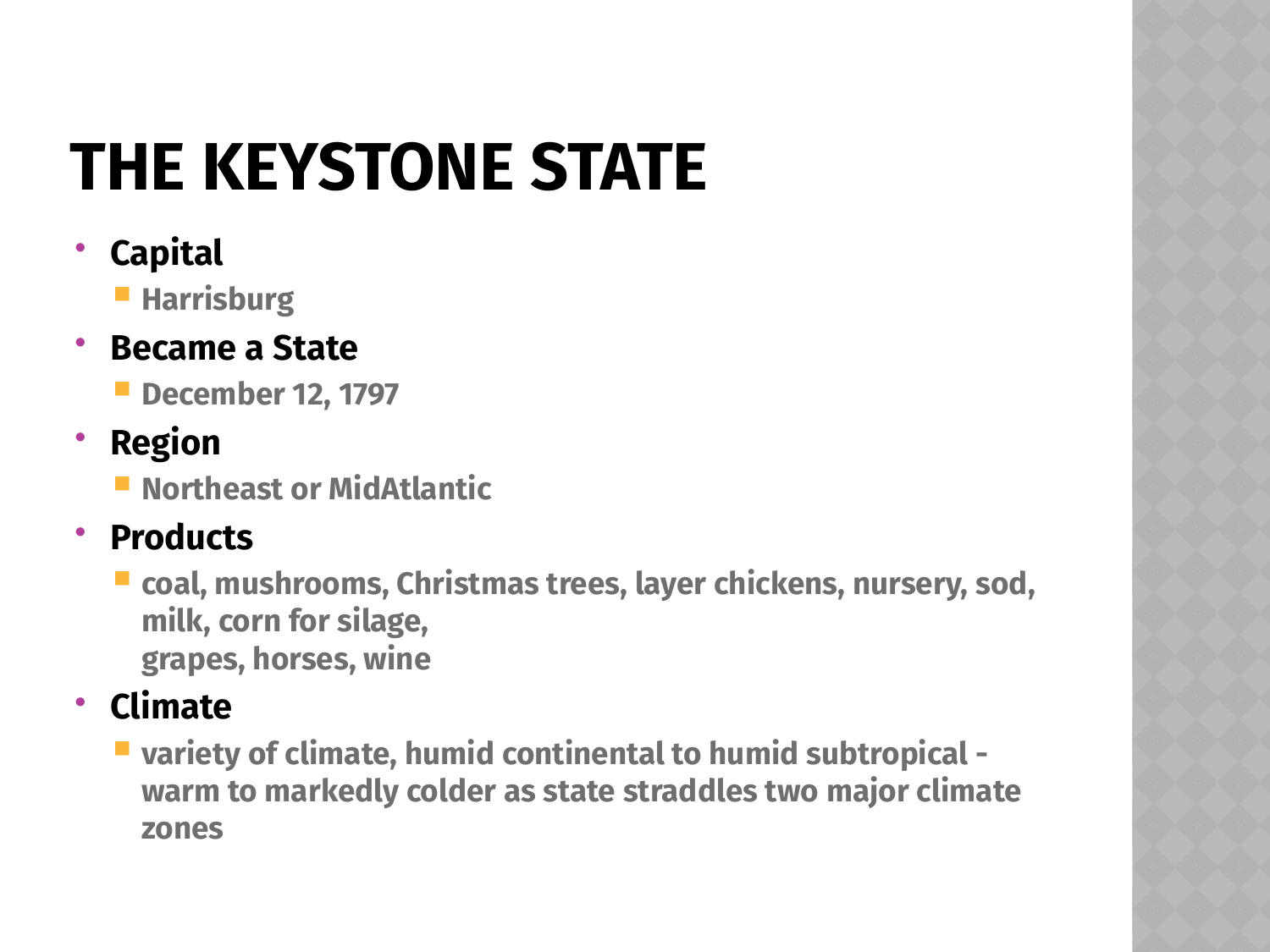

# The keystone state
Capital
Harrisburg
Became a State
December 12, 1797
Region
Northeast or MidAtlantic
Products
coal, mushrooms, Christmas trees, layer chickens, nursery, sod, milk, corn for silage,
grapes, horses, wine
Climate
variety of climate, humid continental to humid subtropical -
warm to markedly colder as state straddles two major climate zones